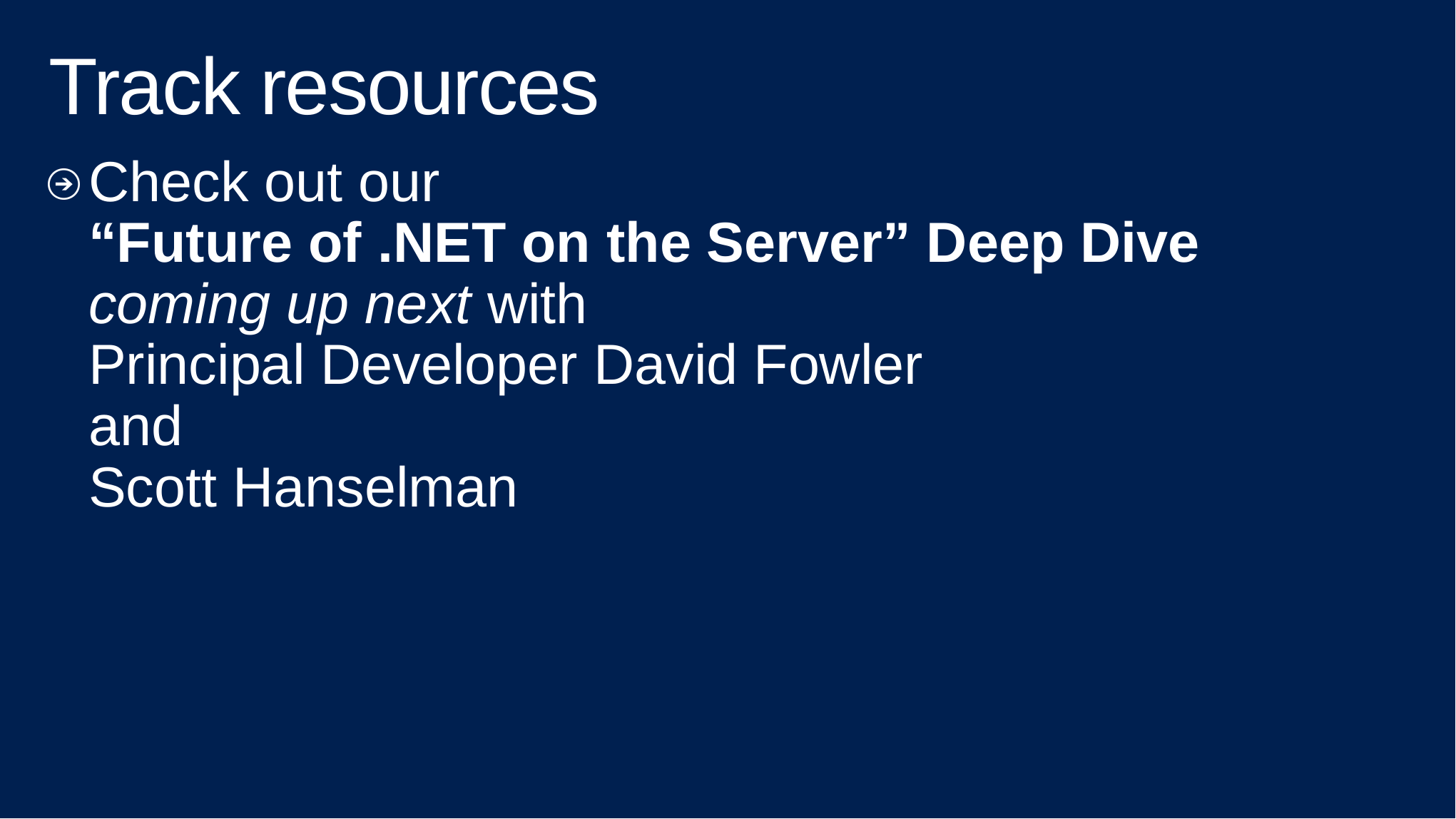

# Track resources
Check out our
“Future of .NET on the Server” Deep Dive
coming up next with
Principal Developer David Fowler
and
Scott Hanselman